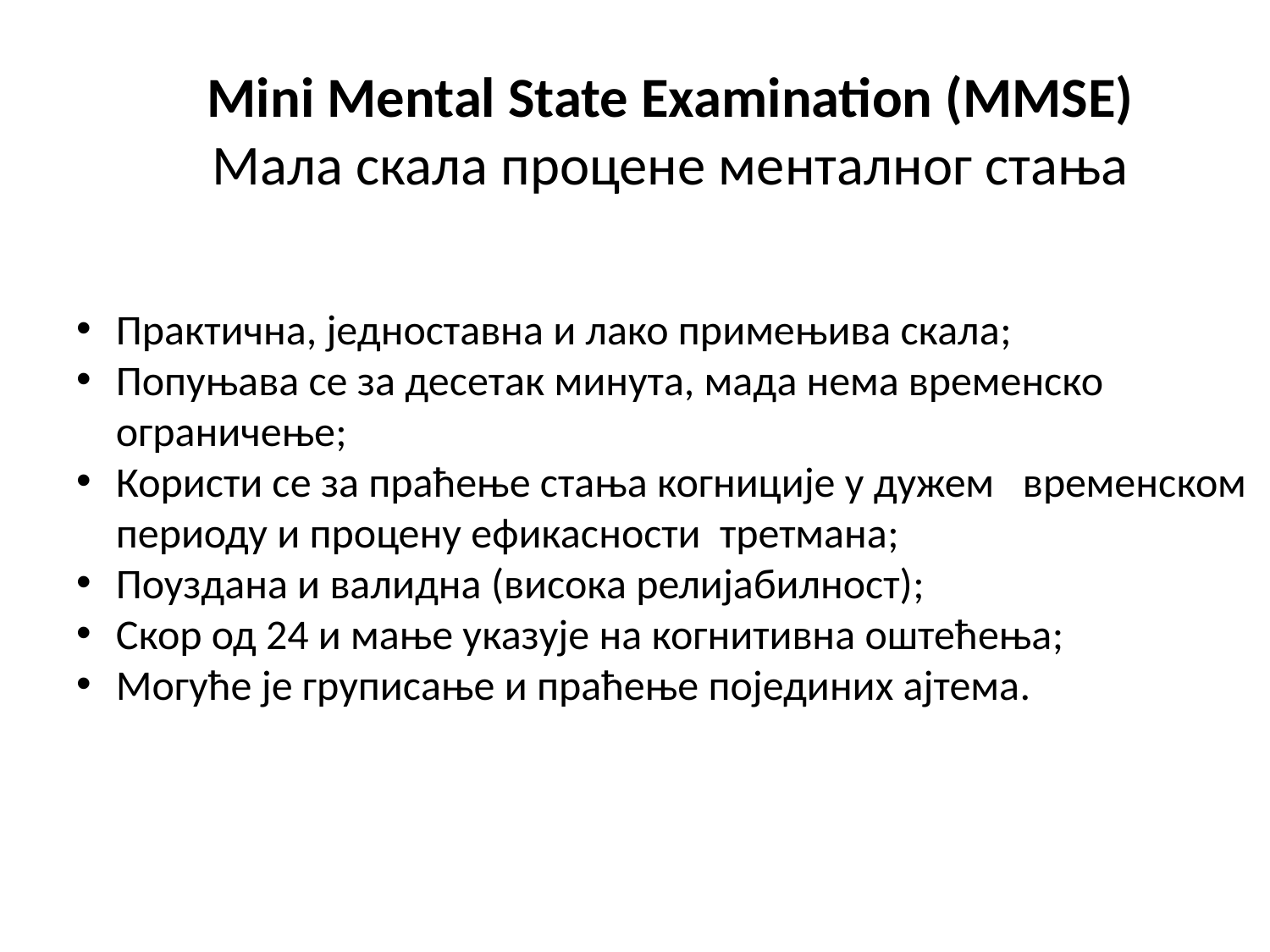

# Mini Mental State Examination (MMSE) Мала скала процене менталног стања
Практична, једноставна и лако примењива скала;
Попуњава се за десетак минута, мада нема временско ограничење;
Користи се за праћење стања когниције у дужем   временском периоду и процену ефикасности  третмана;
Поуздана и валидна (висока релијабилност);
Скор од 24 и мање указује на когнитивна оштећења;
Могуће је груписање и праћење појединих ајтема.